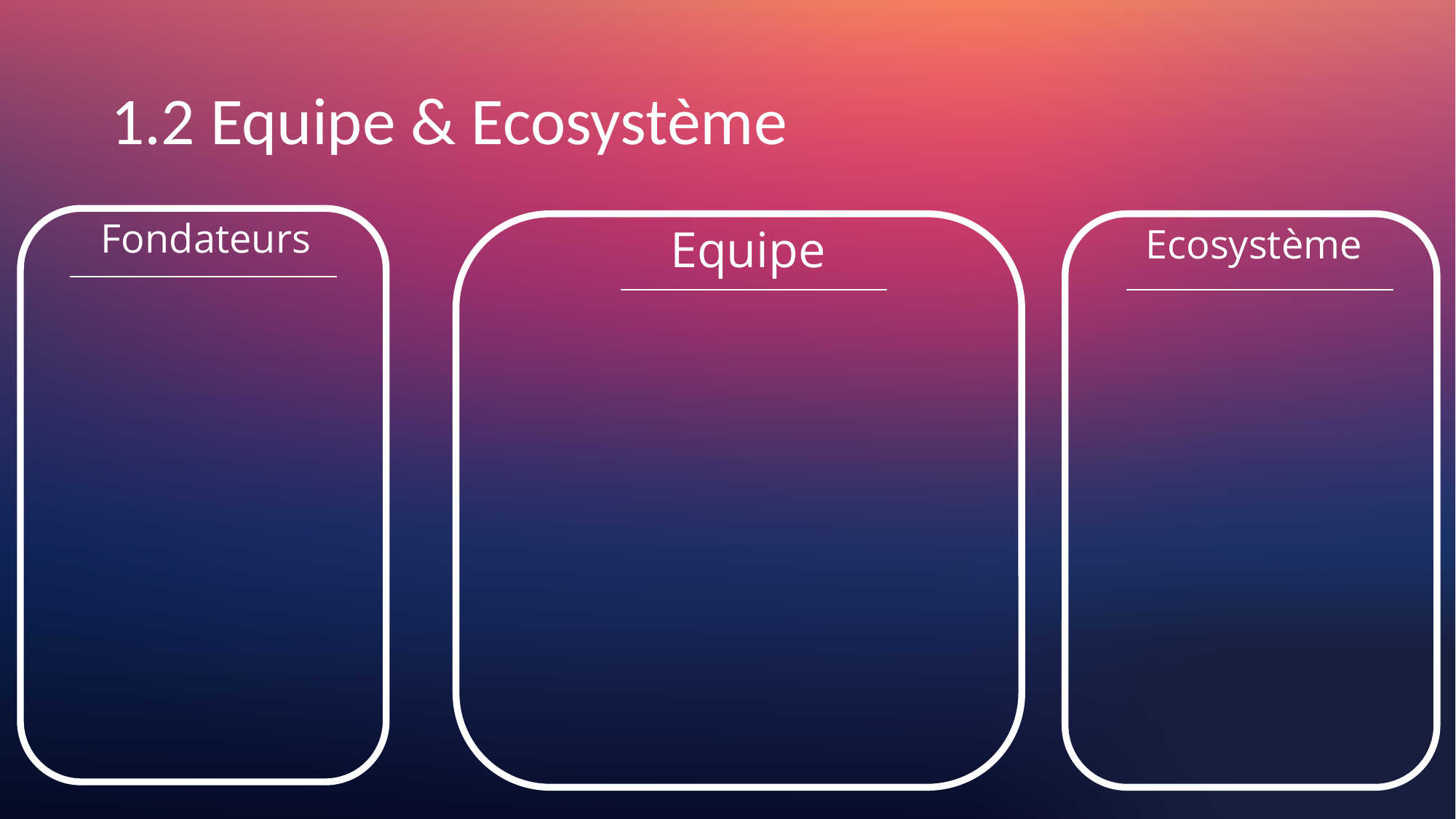

# 1.2 Equipe & Ecosystème

Fondateurs
Equipe

Ecosystème